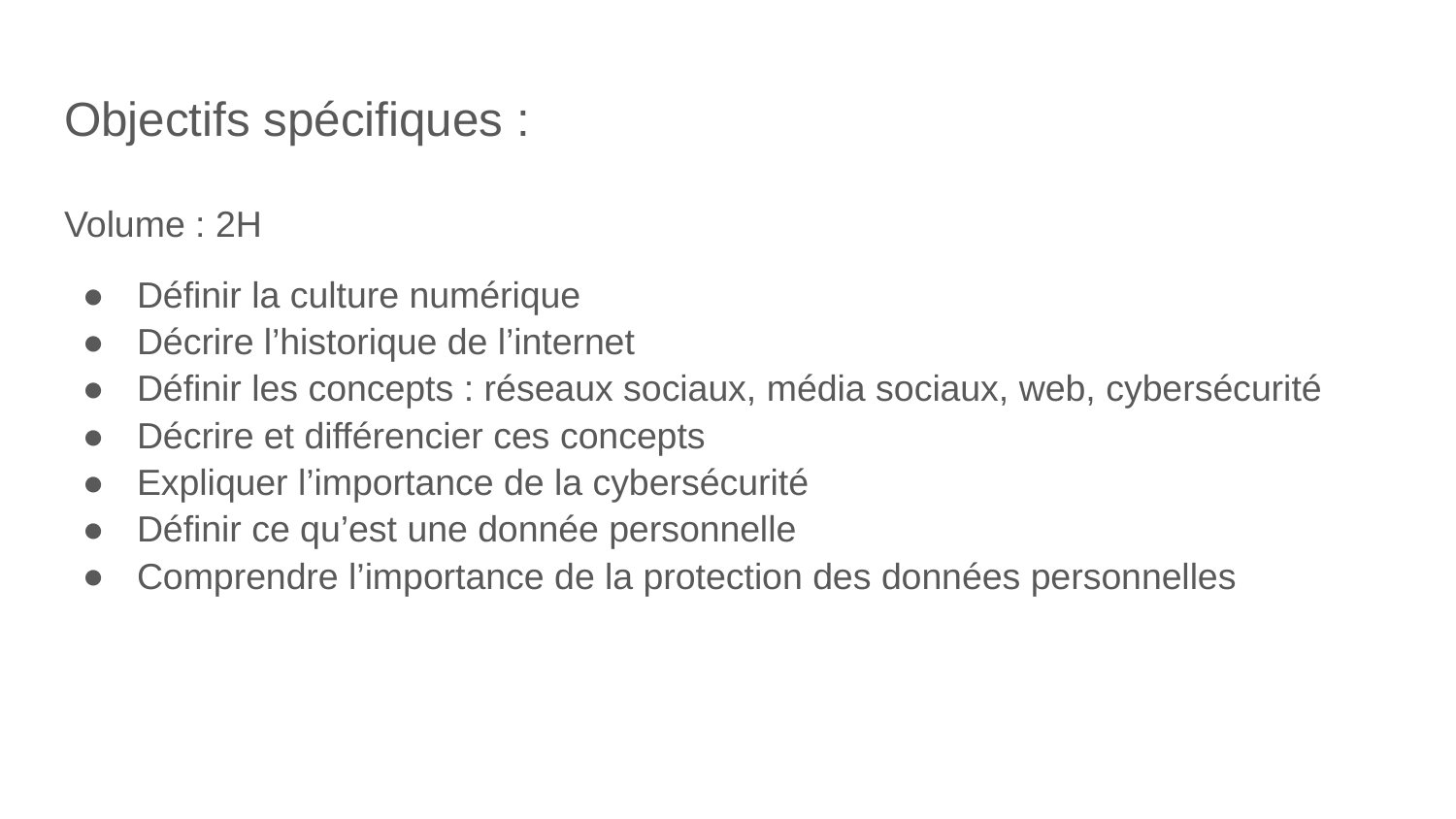

# Objectifs spécifiques :
Volume : 2H
Définir la culture numérique
Décrire l’historique de l’internet
Définir les concepts : réseaux sociaux, média sociaux, web, cybersécurité
Décrire et différencier ces concepts
Expliquer l’importance de la cybersécurité
Définir ce qu’est une donnée personnelle
Comprendre l’importance de la protection des données personnelles